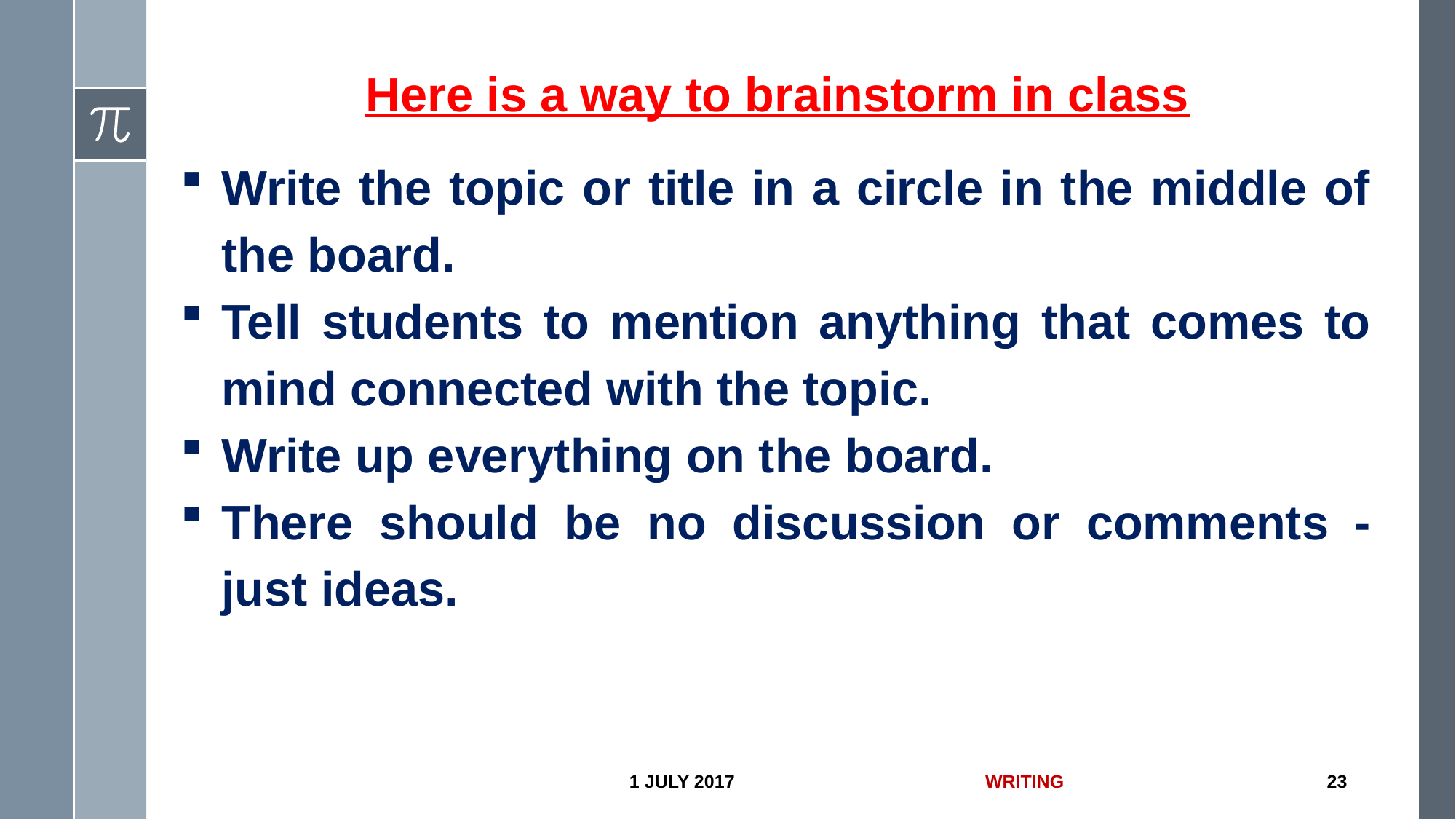

Here is a way to brainstorm in class
Write the topic or title in a circle in the middle of the board.
Tell students to mention anything that comes to mind connected with the topic.
Write up everything on the board.
There should be no discussion or comments - just ideas.
1 July 2017
Writing
23